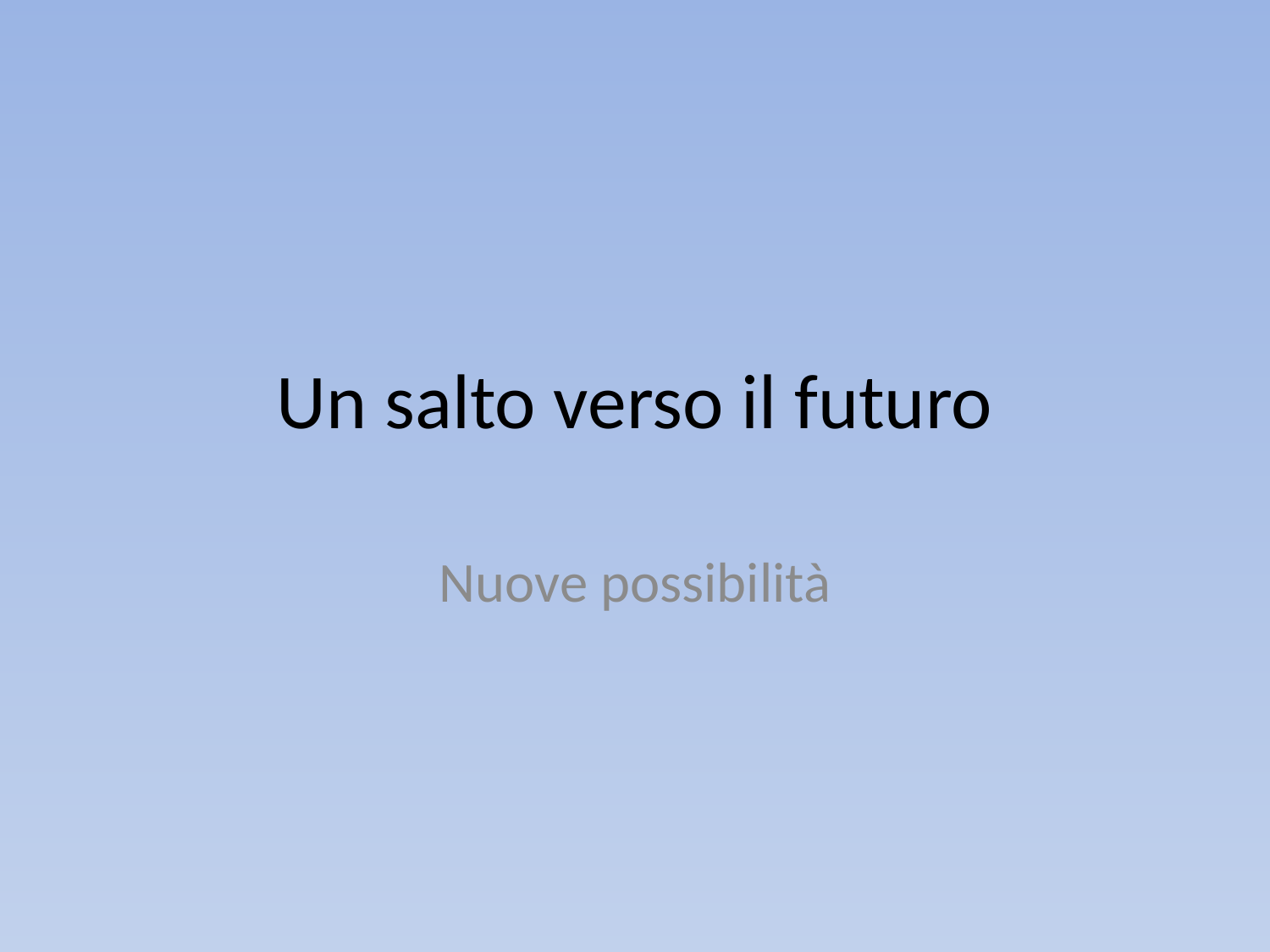

# Un salto verso il futuro
Nuove possibilità